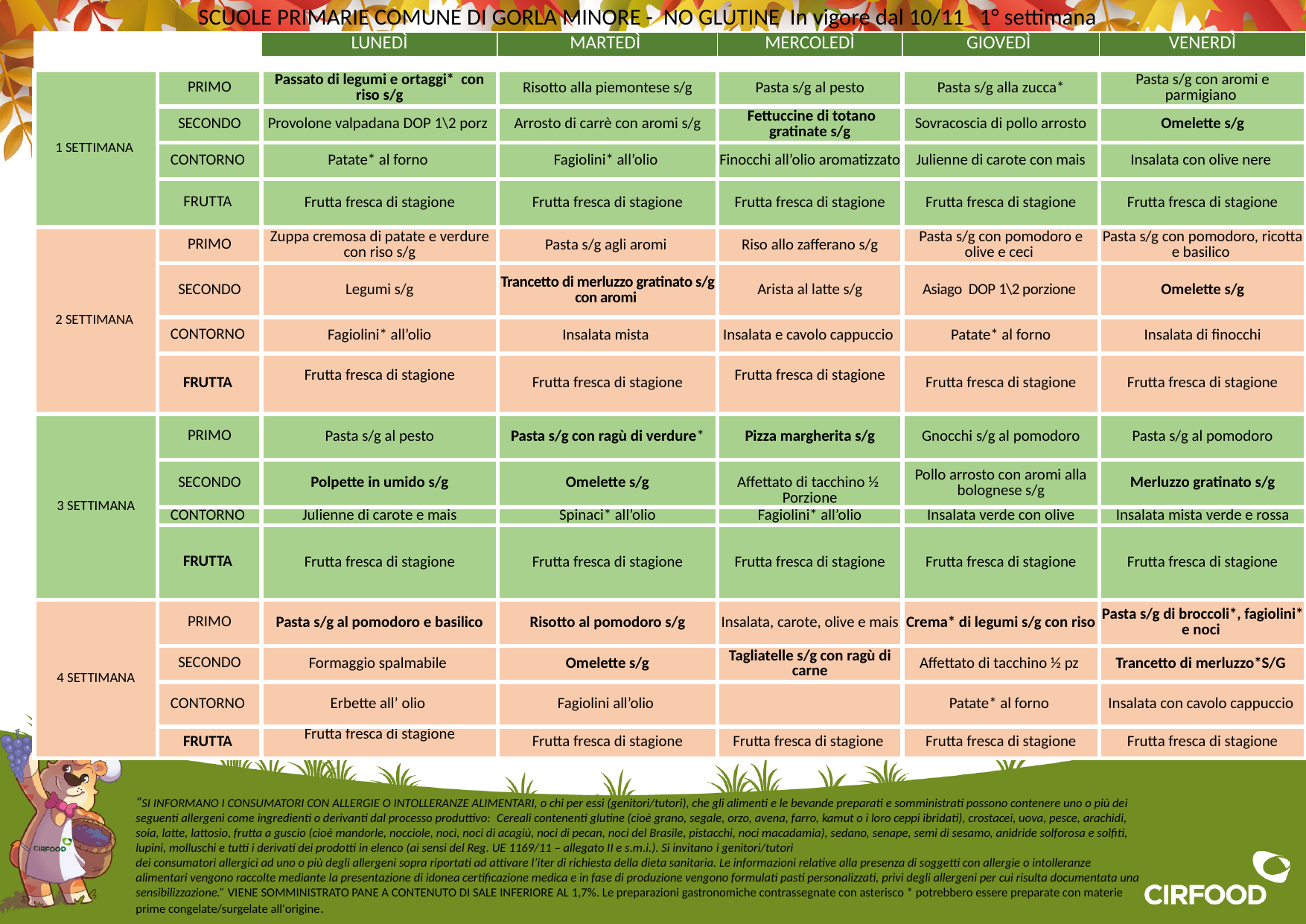

# SCUOLE PRIMARIE COMUNE DI GORLA MINORE -  NO GLUTINE  In vigore dal 10/11   1° settimana
|  |  | LUNEDÌ | MARTEDÌ | MERCOLEDÌ | GIOVEDÌ | VENERDÌ |
| --- | --- | --- | --- | --- | --- | --- |
|  |  |  |  |  |  |  |
| 1 SETTIMANA | PRIMO | Passato di legumi e ortaggi\* con riso s/g | Risotto alla piemontese s/g | Pasta s/g al pesto | Pasta s/g alla zucca\* | Pasta s/g con aromi e parmigiano |
|  | SECONDO | Provolone valpadana DOP 1\2 porz | Arrosto di carrè con aromi s/g | Fettuccine di totano gratinate s/g | Sovracoscia di pollo arrosto | Omelette s/g |
|  | CONTORNO | Patate\* al forno | Fagiolini\* all’olio | Finocchi all’olio aromatizzato | Julienne di carote con mais | Insalata con olive nere |
|  | FRUTTA | Frutta fresca di stagione | Frutta fresca di stagione | Frutta fresca di stagione | Frutta fresca di stagione | Frutta fresca di stagione |
| 2 SETTIMANA | PRIMO | Zuppa cremosa di patate e verdure con riso s/g | Pasta s/g agli aromi | Riso allo zafferano s/g | Pasta s/g con pomodoro e olive e ceci | Pasta s/g con pomodoro, ricotta e basilico |
|  | SECONDO | Legumi s/g | Trancetto di merluzzo gratinato s/g con aromi | Arista al latte s/g | Asiago DOP 1\2 porzione | Omelette s/g |
|  | CONTORNO | Fagiolini\* all’olio | Insalata mista | Insalata e cavolo cappuccio | Patate\* al forno | Insalata di finocchi |
|  | FRUTTA | Frutta fresca di stagione | Frutta fresca di stagione | Frutta fresca di stagione | Frutta fresca di stagione | Frutta fresca di stagione |
| 3 SETTIMANA | PRIMO | Pasta s/g al pesto | Pasta s/g con ragù di verdure\* | Pizza margherita s/g | Gnocchi s/g al pomodoro | Pasta s/g al pomodoro |
|  | SECONDO | Polpette in umido s/g | Omelette s/g | Affettato di tacchino ½ Porzione | Pollo arrosto con aromi alla bolognese s/g | Merluzzo gratinato s/g |
|  | CONTORNO | Julienne di carote e mais | Spinaci\* all’olio | Fagiolini\* all’olio | Insalata verde con olive | Insalata mista verde e rossa |
|  | FRUTTA | Frutta fresca di stagione | Frutta fresca di stagione | Frutta fresca di stagione | Frutta fresca di stagione | Frutta fresca di stagione |
| 4 SETTIMANA | PRIMO | Pasta s/g al pomodoro e basilico | Risotto al pomodoro s/g | Insalata, carote, olive e mais | Crema\* di legumi s/g con riso | Pasta s/g di broccoli\*, fagiolini\* e noci |
|  | SECONDO | Formaggio spalmabile | Omelette s/g | Tagliatelle s/g con ragù di carne | Affettato di tacchino ½ pz | Trancetto di merluzzo\*S/G |
|  | CONTORNO | Erbette all’ olio | Fagiolini all’olio |  | Patate\* al forno | Insalata con cavolo cappuccio |
|  | FRUTTA | Frutta fresca di stagione | Frutta fresca di stagione | Frutta fresca di stagione | Frutta fresca di stagione | Frutta fresca di stagione |
“SI INFORMANO I CONSUMATORI CON ALLERGIE O INTOLLERANZE ALIMENTARI, o chi per essi (genitori/tutori), che gli alimenti e le bevande preparati e somministrati possono contenere uno o più dei seguenti allergeni come ingredienti o derivanti dal processo produttivo:  Cereali contenenti glutine (cioè grano, segale, orzo, avena, farro, kamut o i loro ceppi ibridati), crostacei, uova, pesce, arachidi, soia, latte, lattosio, frutta a guscio (cioè mandorle, nocciole, noci, noci di acagiù, noci di pecan, noci del Brasile, pistacchi, noci macadamia), sedano, senape, semi di sesamo, anidride solforosa e solfiti, lupini, molluschi e tutti i derivati dei prodotti in elenco (ai sensi del Reg. UE 1169/11 – allegato II e s.m.i.). Si invitano i genitori/tutori dei consumatori allergici ad uno o più degli allergeni sopra riportati ad attivare l’iter di richiesta della dieta sanitaria. Le informazioni relative alla presenza di soggetti con allergie o intolleranze alimentari vengono raccolte mediante la presentazione di idonea certificazione medica e in fase di produzione vengono formulati pasti personalizzati, privi degli allergeni per cui risulta documentata una sensibilizzazione.” VIENE SOMMINISTRATO PANE A CONTENUTO DI SALE INFERIORE AL 1,7%. Le preparazioni gastronomiche contrassegnate con asterisco * potrebbero essere preparate con materie prime congelate/surgelate all'origine.